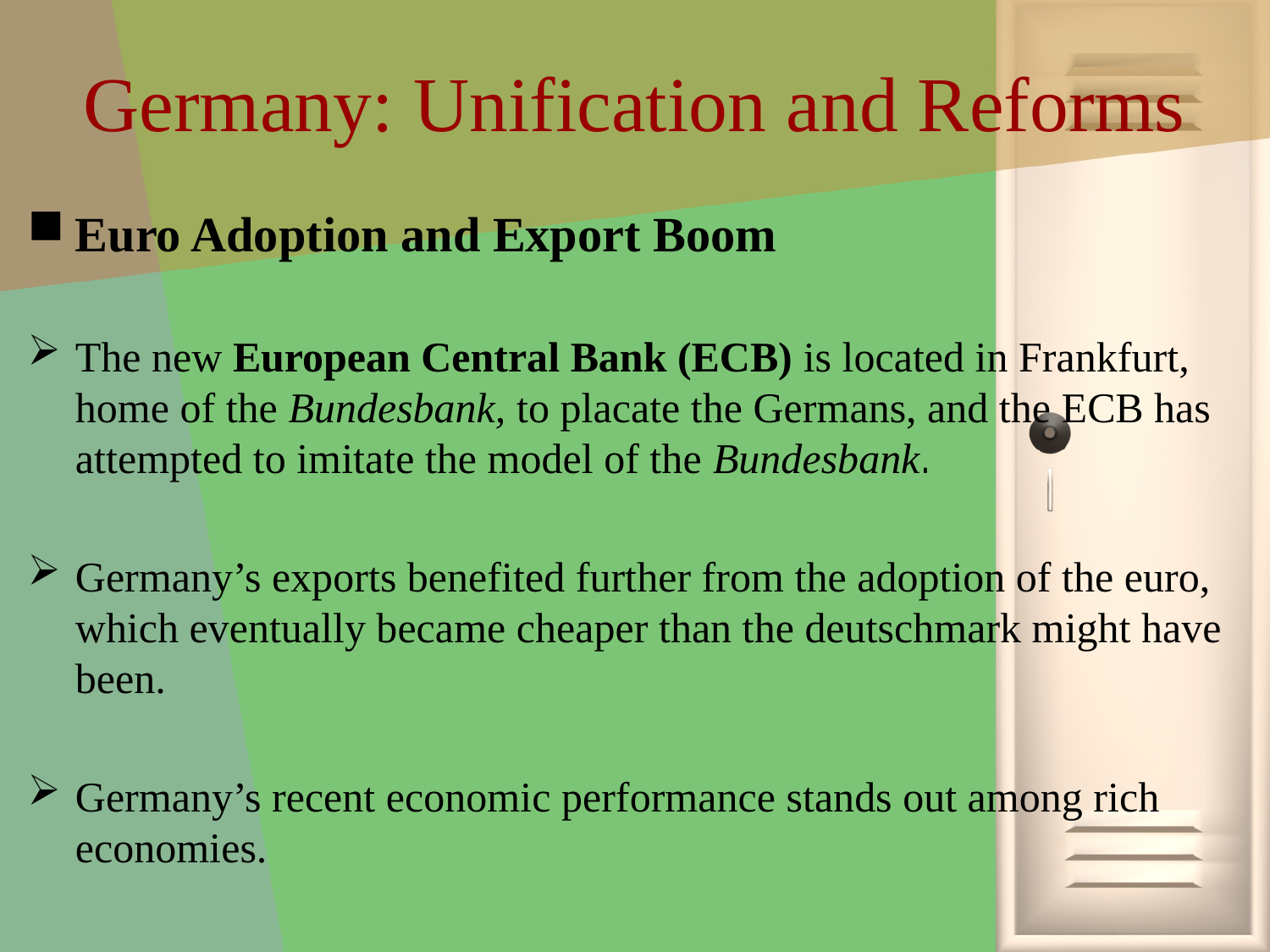

# Germany: Unification and Reforms
Euro Adoption and Export Boom

The new European Central Bank (ECB) is located in Frankfurt, home of the Bundesbank, to placate the Germans, and the ECB has attempted to imitate the model of the Bundesbank.

Germany’s exports benefited further from the adoption of the euro, which eventually became cheaper than the deutschmark might have been.

Germany’s recent economic performance stands out among rich economies.